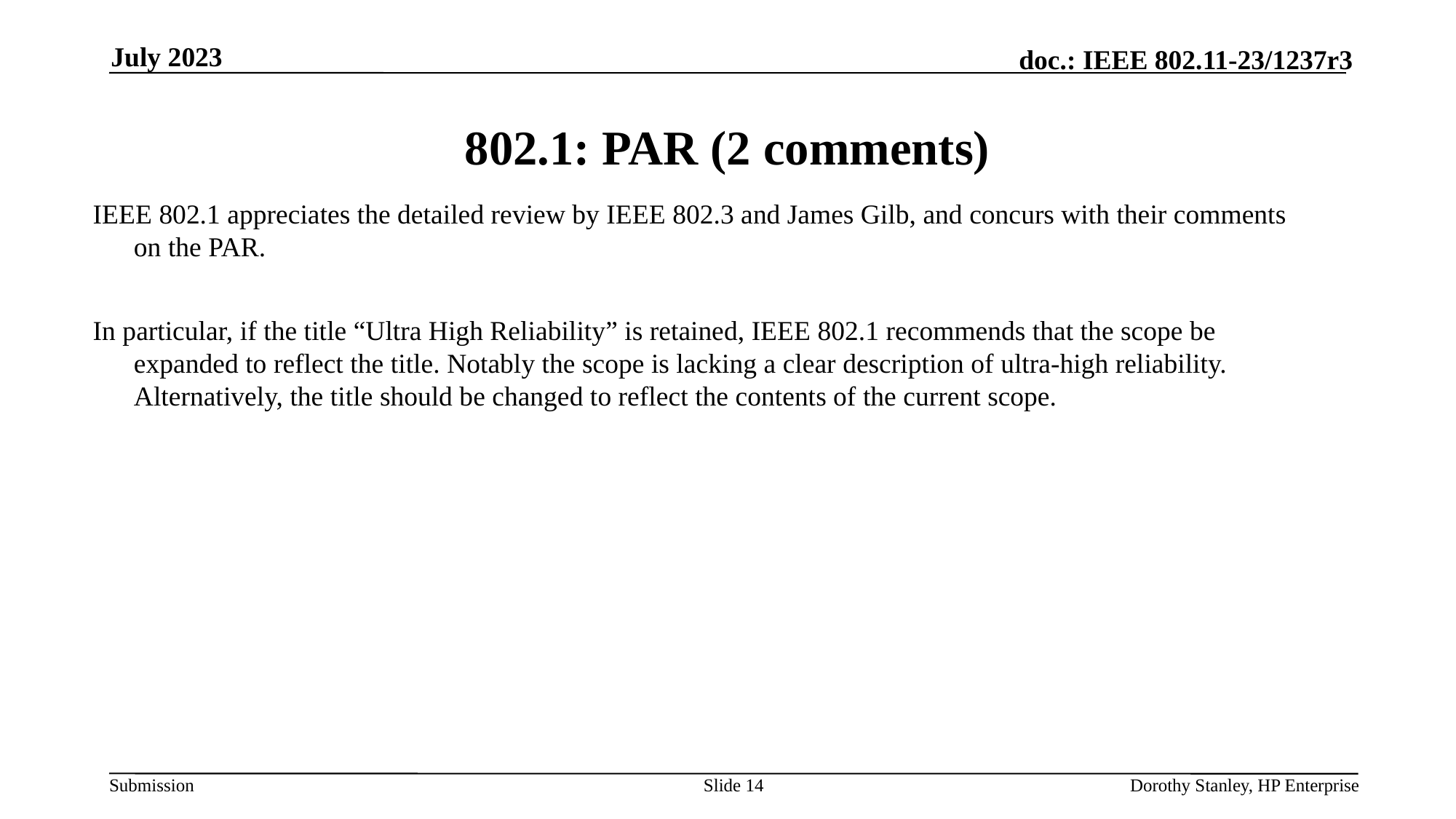

July 2023
# 802.1: PAR (2 comments)
IEEE 802.1 appreciates the detailed review by IEEE 802.3 and James Gilb, and concurs with their comments on the PAR.

In particular, if the title “Ultra High Reliability” is retained, IEEE 802.1 recommends that the scope be expanded to reflect the title. Notably the scope is lacking a clear description of ultra-high reliability. Alternatively, the title should be changed to reflect the contents of the current scope.
Slide 14
Dorothy Stanley, HP Enterprise